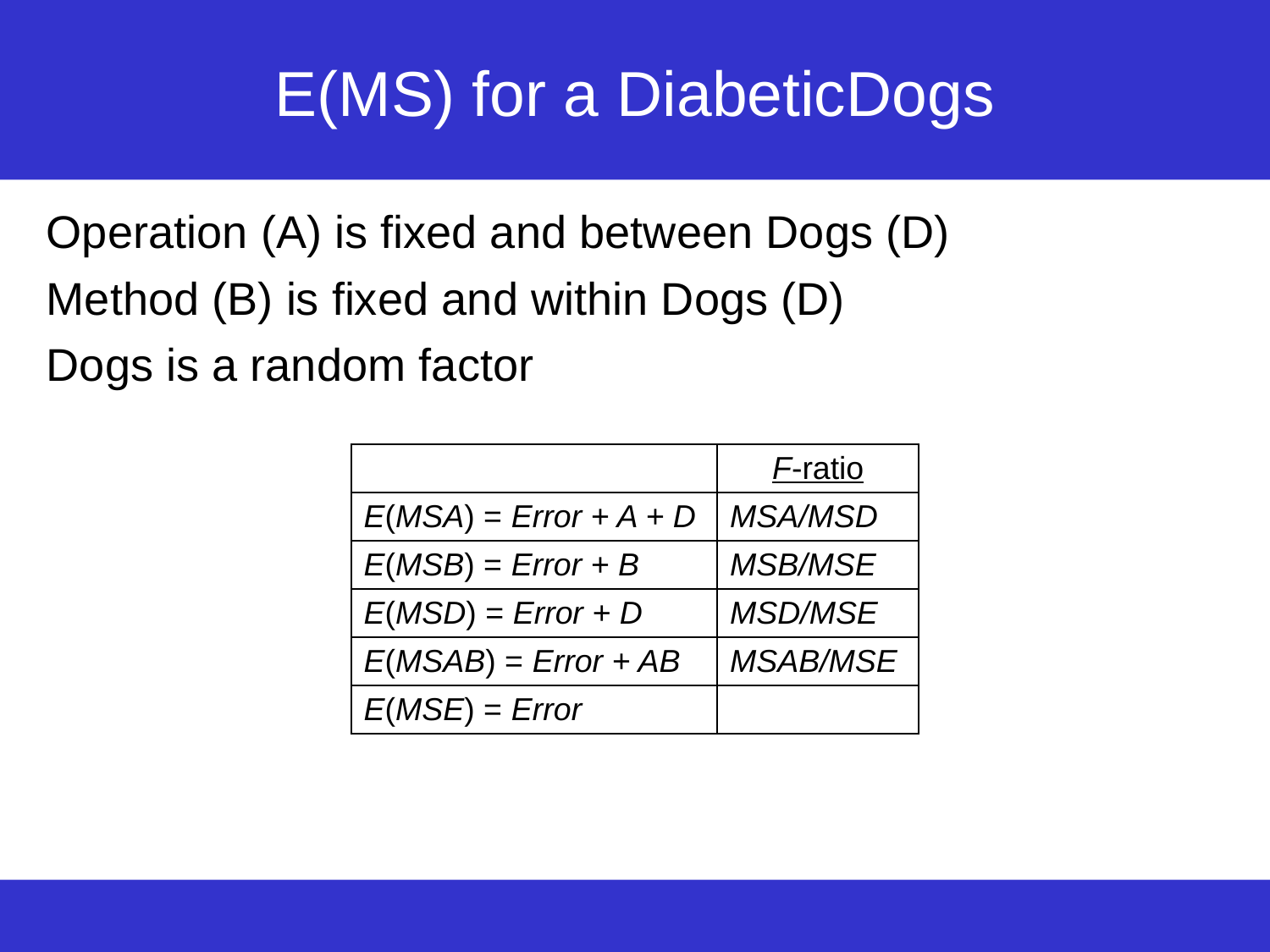

# E(MS) for a DiabeticDogs
Operation (A) is fixed and between Dogs (D)
Method (B) is fixed and within Dogs (D)
Dogs is a random factor
|  | F-ratio |
| --- | --- |
| E(MSA) = Error + A + D | MSA/MSD |
| E(MSB) = Error + B | MSB/MSE |
| E(MSD) = Error + D | MSD/MSE |
| E(MSAB) = Error + AB | MSAB/MSE |
| E(MSE) = Error |  |